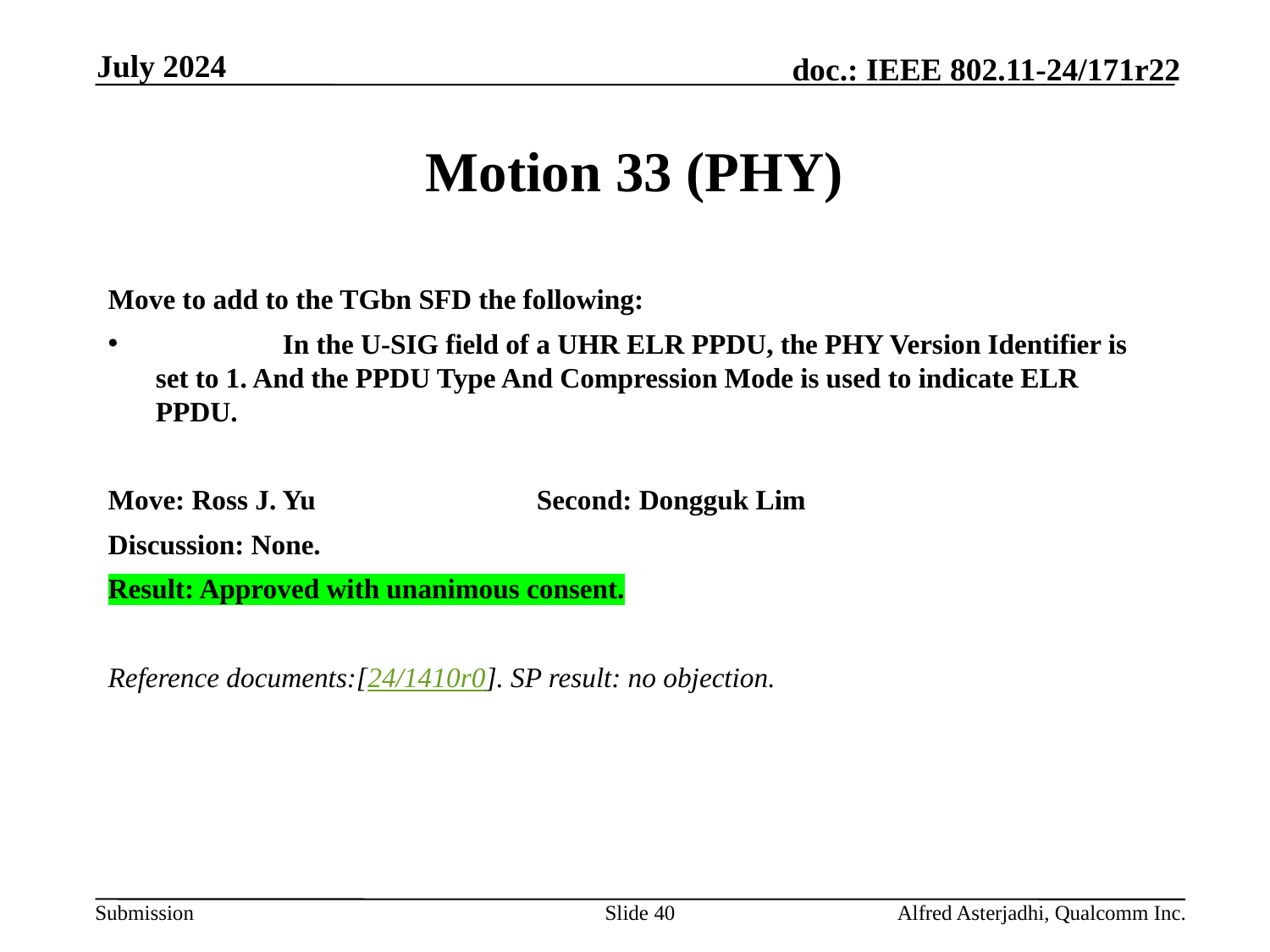

July 2024
# Motion 33 (PHY)
Move to add to the TGbn SFD the following:
	In the U-SIG field of a UHR ELR PPDU, the PHY Version Identifier is set to 1. And the PPDU Type And Compression Mode is used to indicate ELR PPDU.

Move: Ross J. Yu		Second: Dongguk Lim
Discussion: None.
Result: Approved with unanimous consent.

Reference documents:[24/1410r0]. SP result: no objection.

Slide 40
Alfred Asterjadhi, Qualcomm Inc.